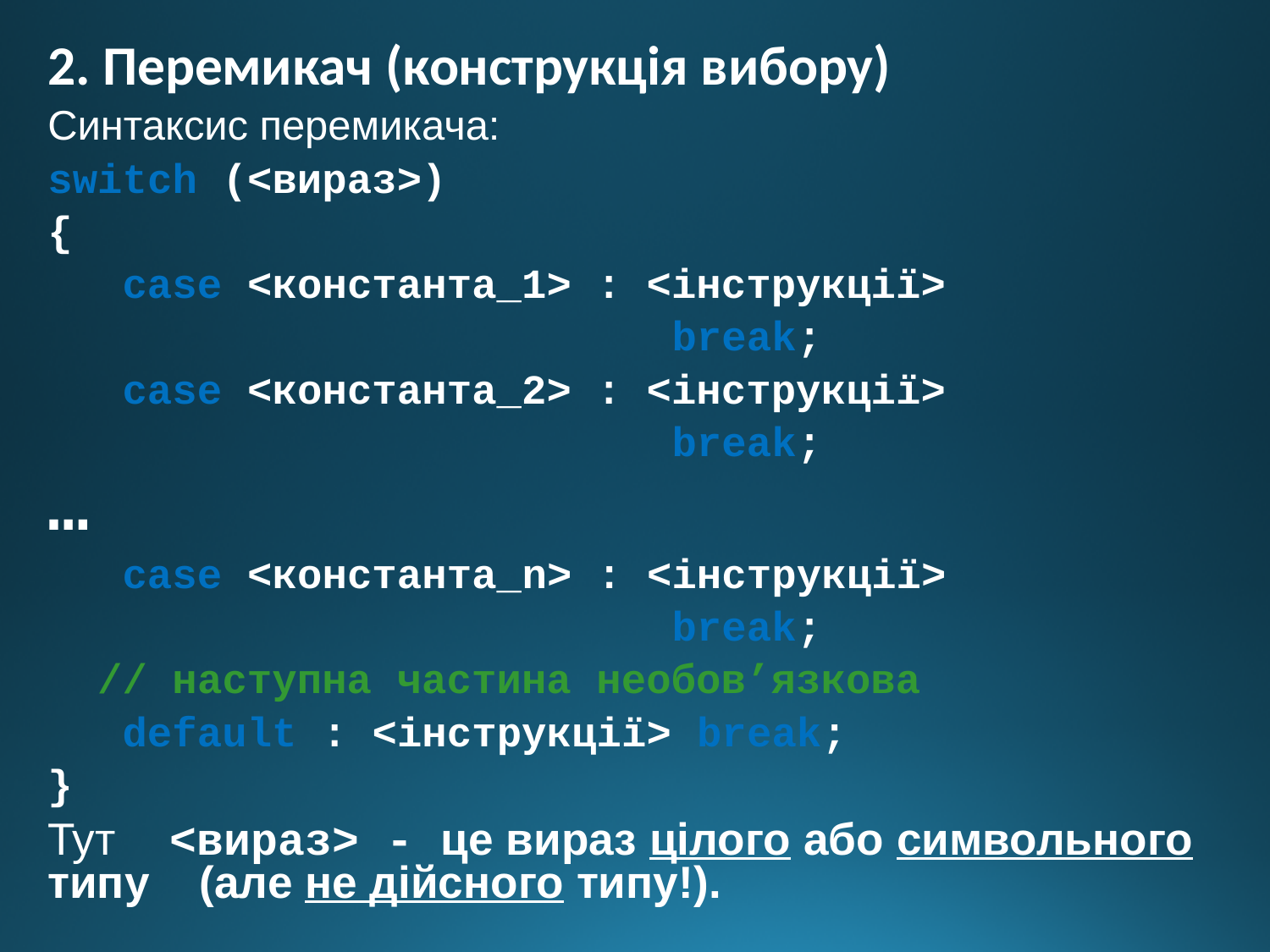

2. Перемикач (конструкція вибору)
Синтаксис перемикача:
switch (<вираз>)
{
   case <константа_1> : <інструкції>
                         break;
   case <константа_2> : <інструкції>
                         break;
…
   case <константа_n> : <інструкції>
                         break;
  // наступна частина необов’язкова
   default : <інструкції> break;
}
Тут  <вираз> - це вираз цілого або символьного типу    (але не дійсного типу!).